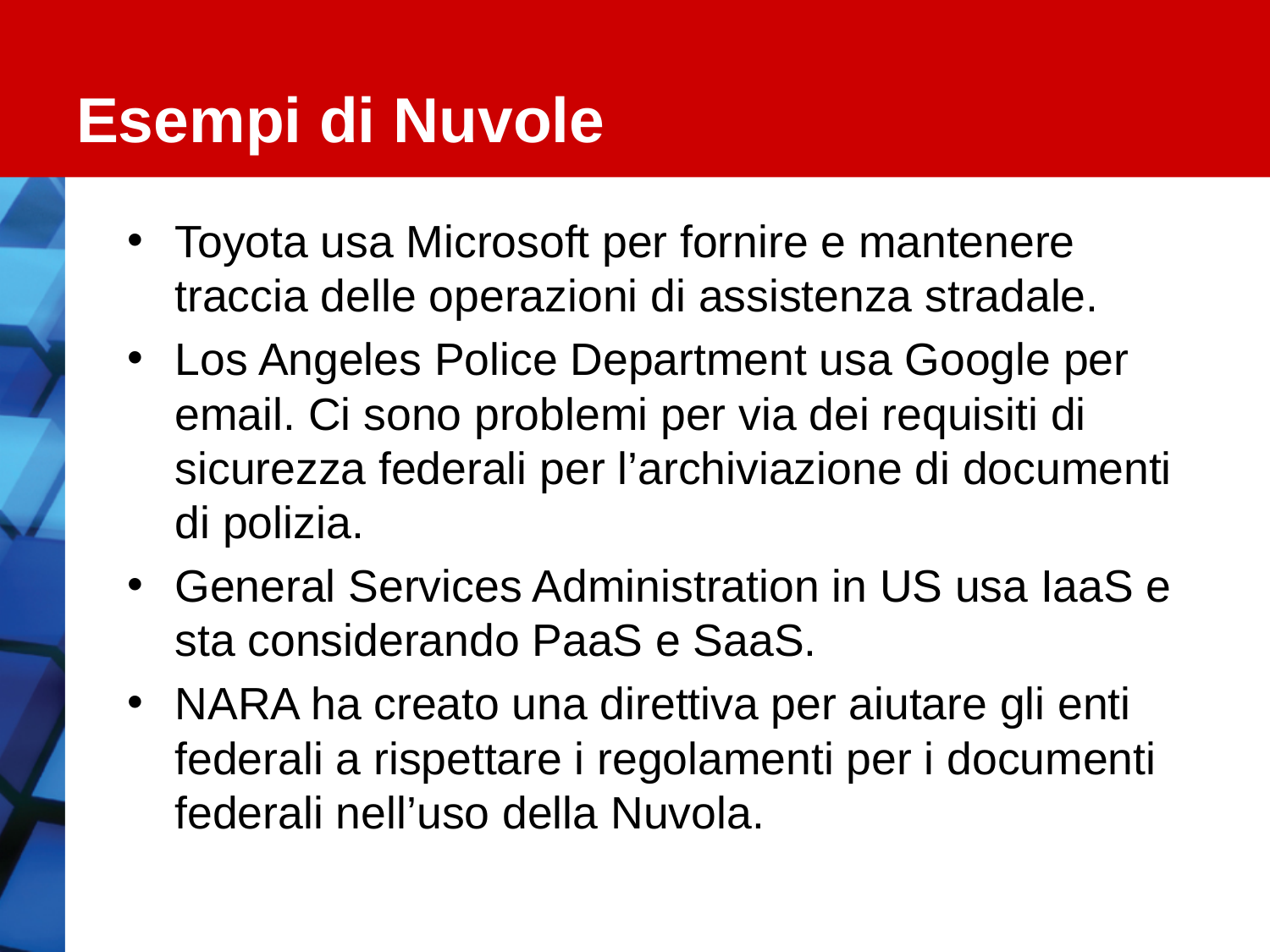

# Esempi di Nuvole
Toyota usa Microsoft per fornire e mantenere traccia delle operazioni di assistenza stradale.
Los Angeles Police Department usa Google per email. Ci sono problemi per via dei requisiti di sicurezza federali per l’archiviazione di documenti di polizia.
General Services Administration in US usa IaaS e sta considerando PaaS e SaaS.
NARA ha creato una direttiva per aiutare gli enti federali a rispettare i regolamenti per i documenti federali nell’uso della Nuvola.